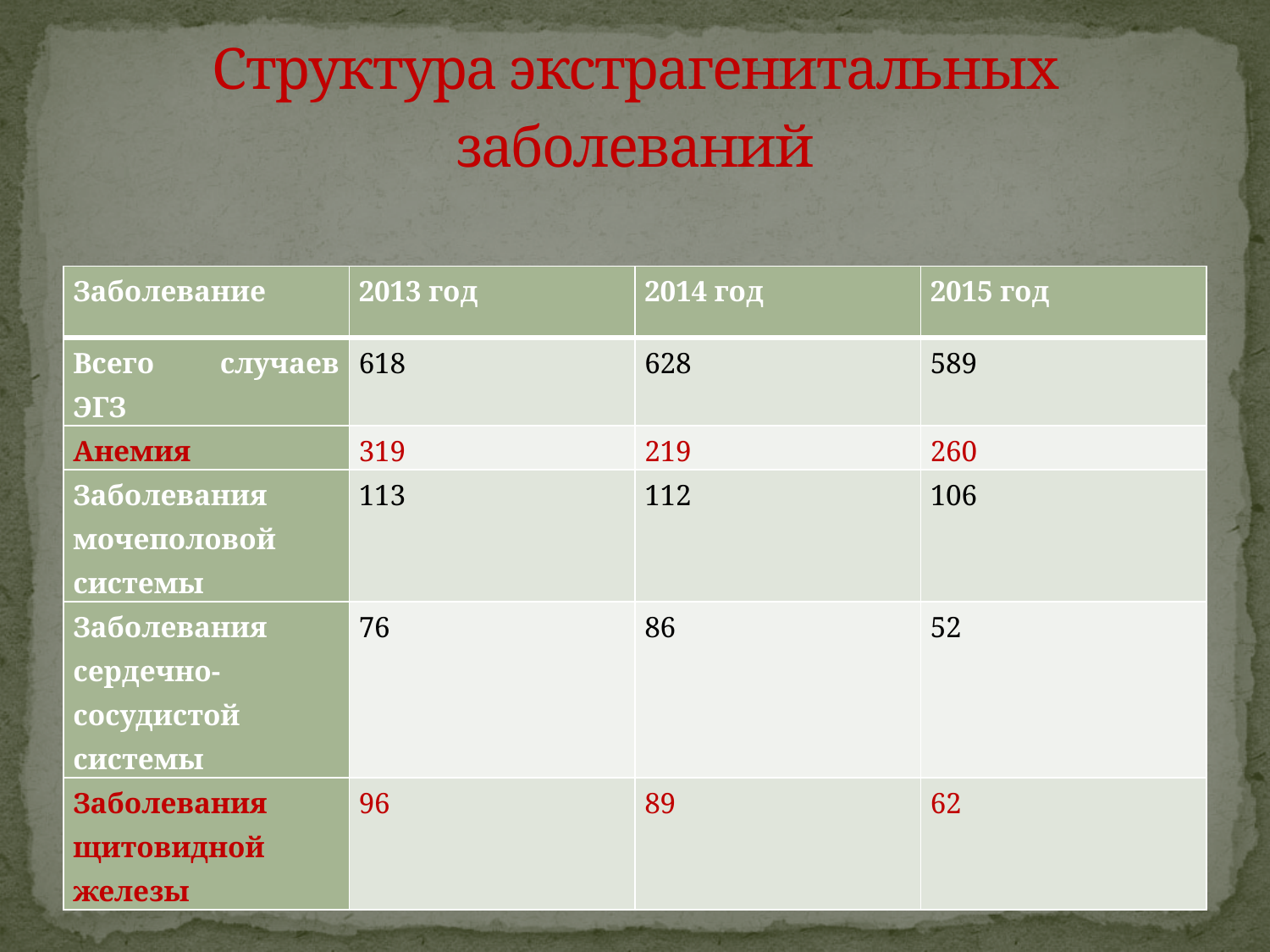

# Структура экстрагенитальных заболеваний
| Заболевание | 2013 год | 2014 год | 2015 год |
| --- | --- | --- | --- |
| Всего случаев ЭГЗ | 618 | 628 | 589 |
| Анемия | 319 | 219 | 260 |
| Заболевания мочеполовой системы | 113 | 112 | 106 |
| Заболевания сердечно-сосудистой системы | 76 | 86 | 52 |
| Заболевания щитовидной железы | 96 | 89 | 62 |